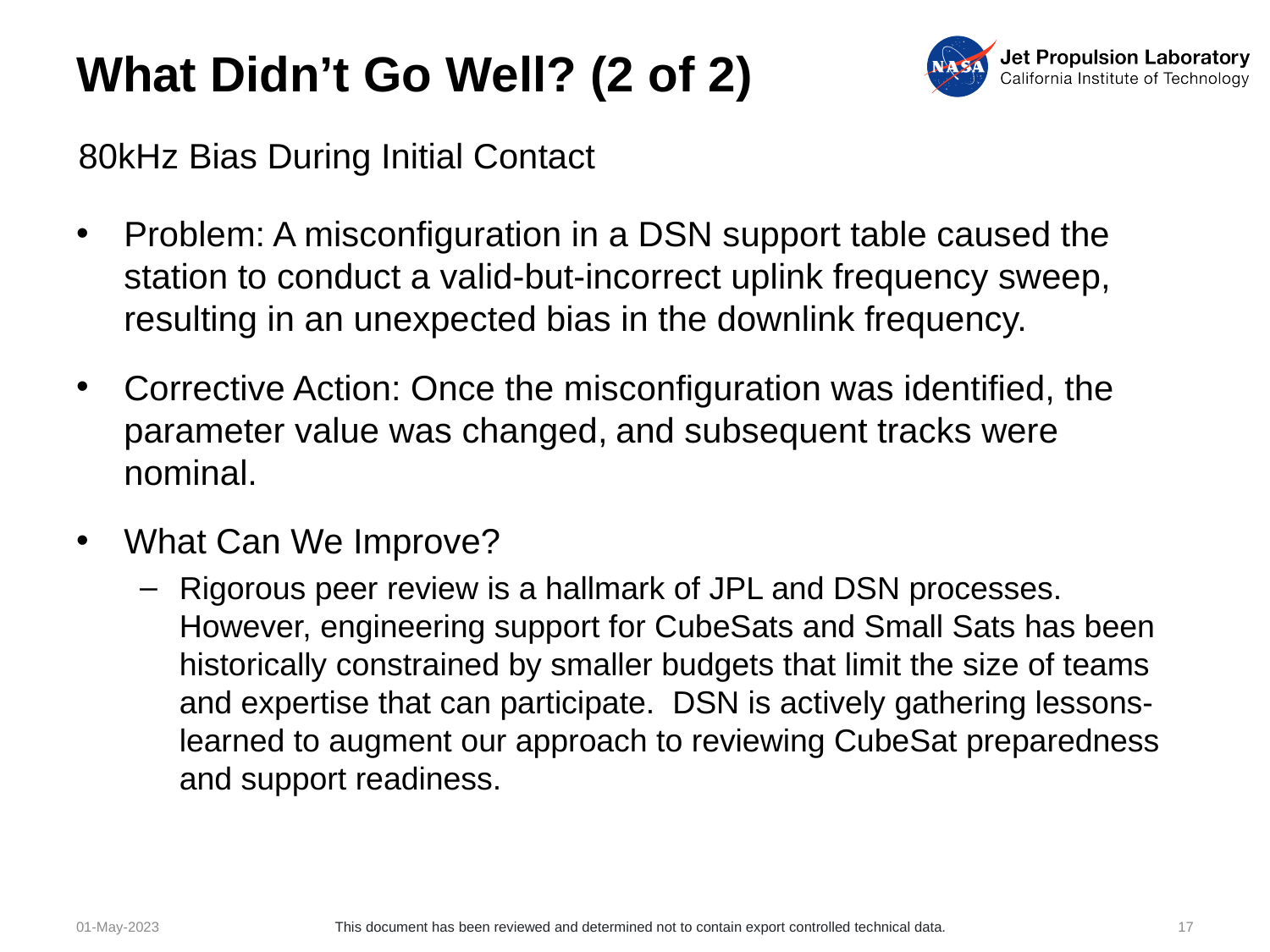

# What Didn’t Go Well? (2 of 2)
80kHz Bias During Initial Contact
Problem: A misconfiguration in a DSN support table caused the station to conduct a valid-but-incorrect uplink frequency sweep, resulting in an unexpected bias in the downlink frequency.

Corrective Action: Once the misconfiguration was identified, the parameter value was changed, and subsequent tracks were nominal.

What Can We Improve?
Rigorous peer review is a hallmark of JPL and DSN processes.  However, engineering support for CubeSats and Small Sats has been historically constrained by smaller budgets that limit the size of teams and expertise that can participate.  DSN is actively gathering lessons-learned to augment our approach to reviewing CubeSat preparedness and support readiness.

01-May-2023
This document has been reviewed and determined not to contain export controlled technical data.
17